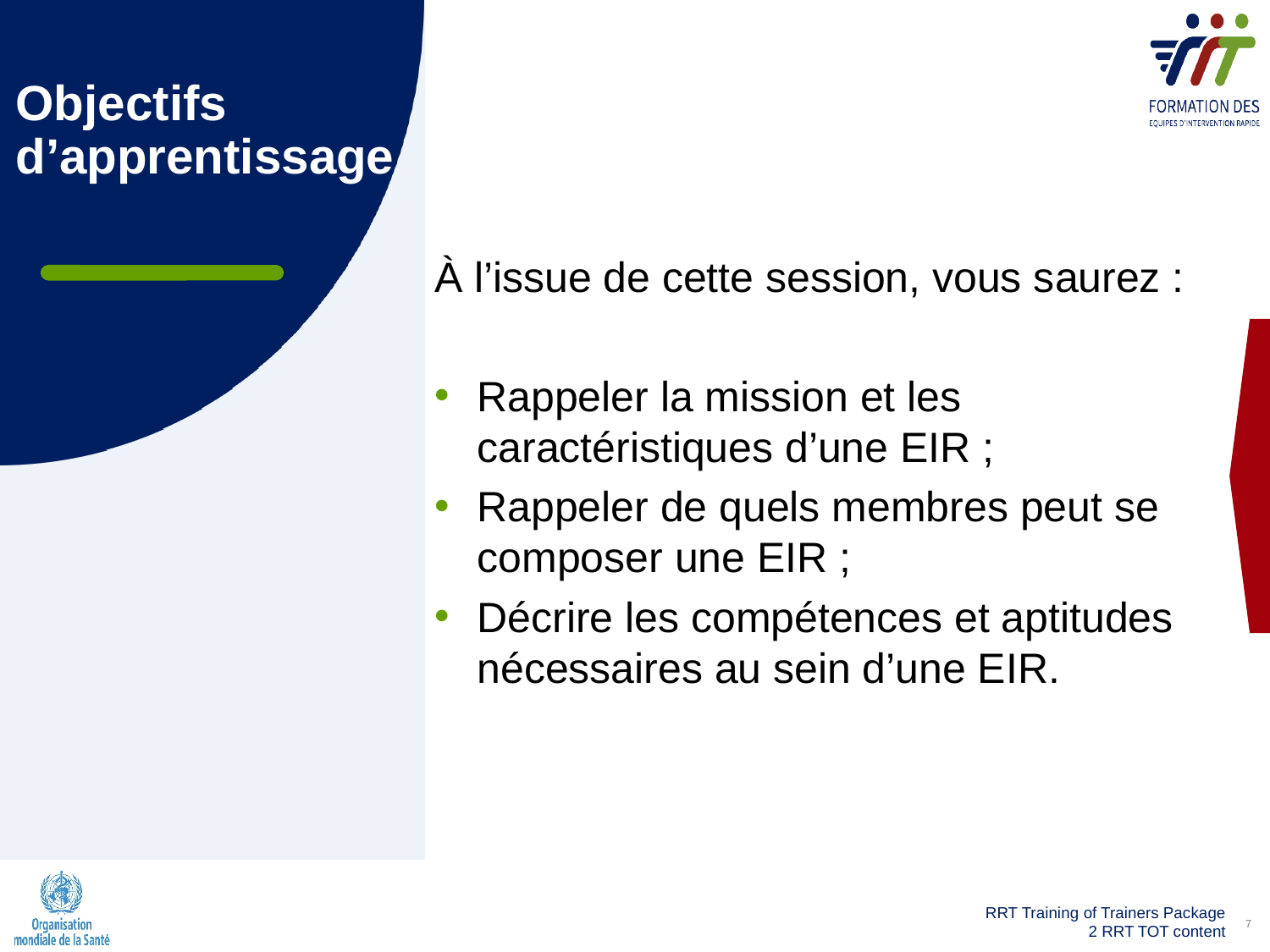

Objectifs d’apprentissage
À l’issue de cette session, vous saurez :

Rappeler la mission et les caractéristiques d’une EIR ;
Rappeler de quels membres peut se composer une EIR ;
Décrire les compétences et aptitudes nécessaires au sein d’une EIR.